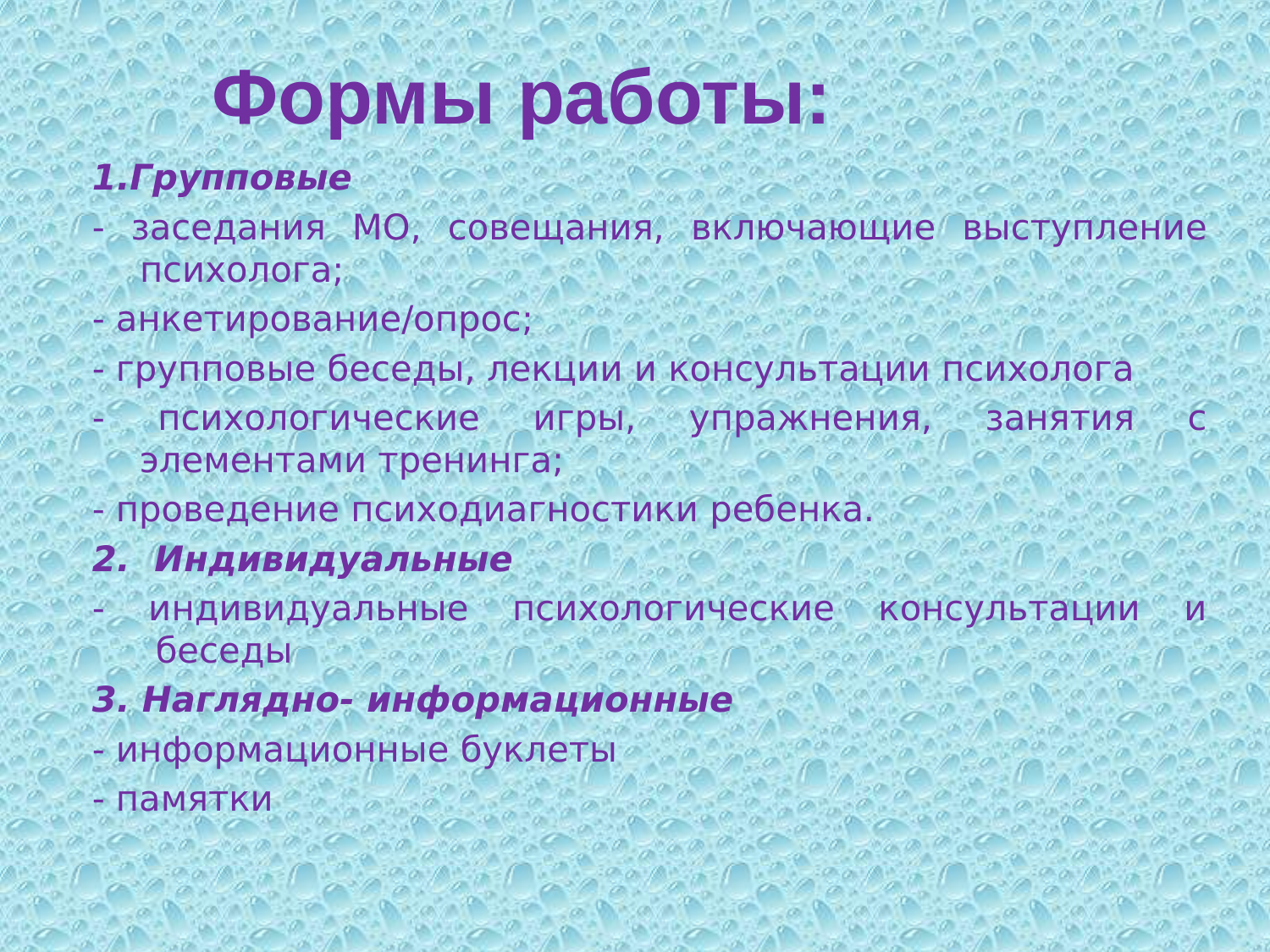

# Формы работы:
1.Групповые
- заседания МО, совещания, включающие выступление психолога;
- анкетирование/опрос;
- групповые беседы, лекции и консультации психолога
- психологические игры, упражнения, занятия с элементами тренинга;
- проведение психодиагностики ребенка.
2.  Индивидуальные
- индивидуальные психологические консультации и беседы
3. Наглядно- информационные
- информационные буклеты
- памятки